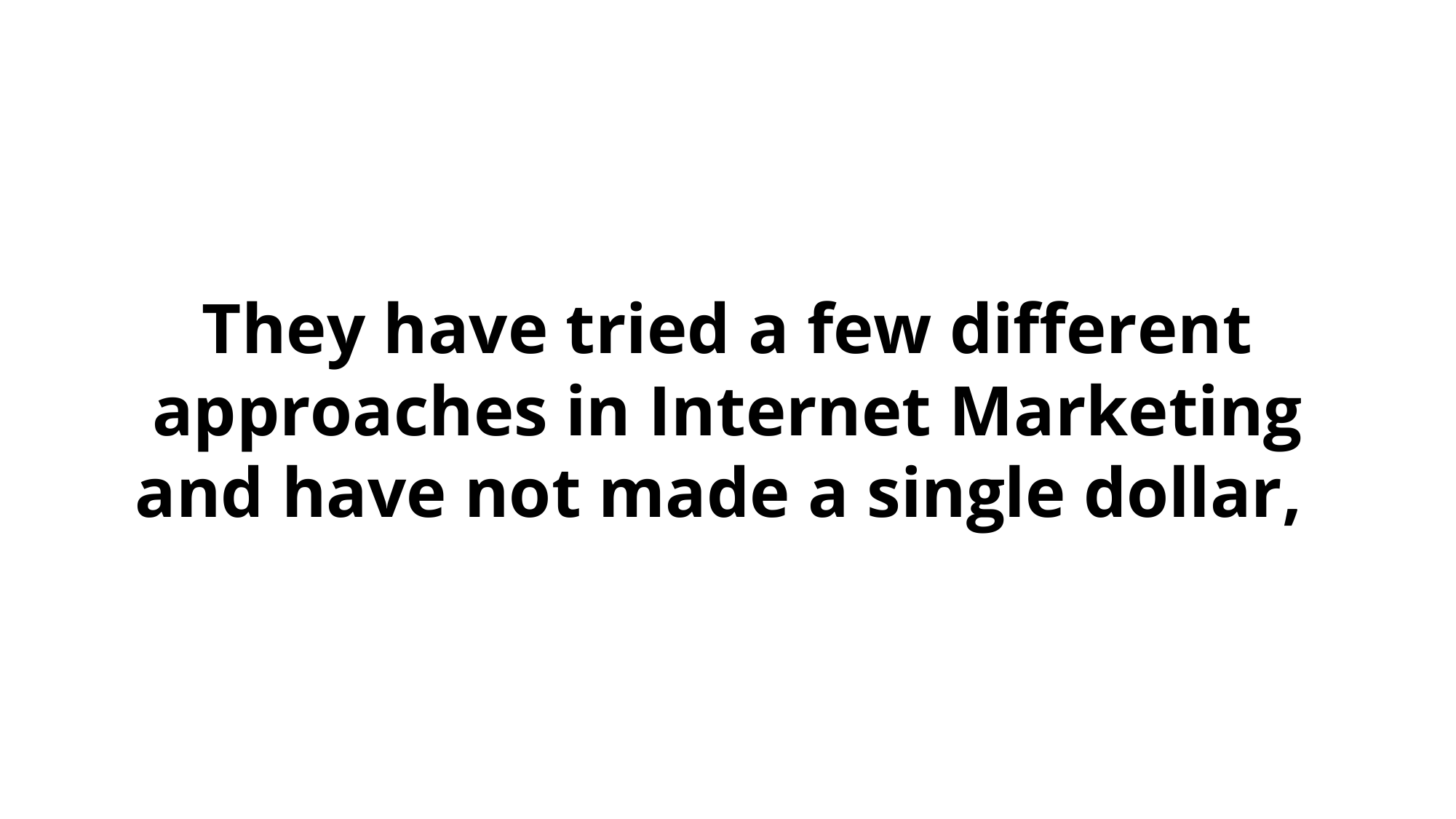

They have tried a few different approaches in Internet Marketing and have not made a single dollar,